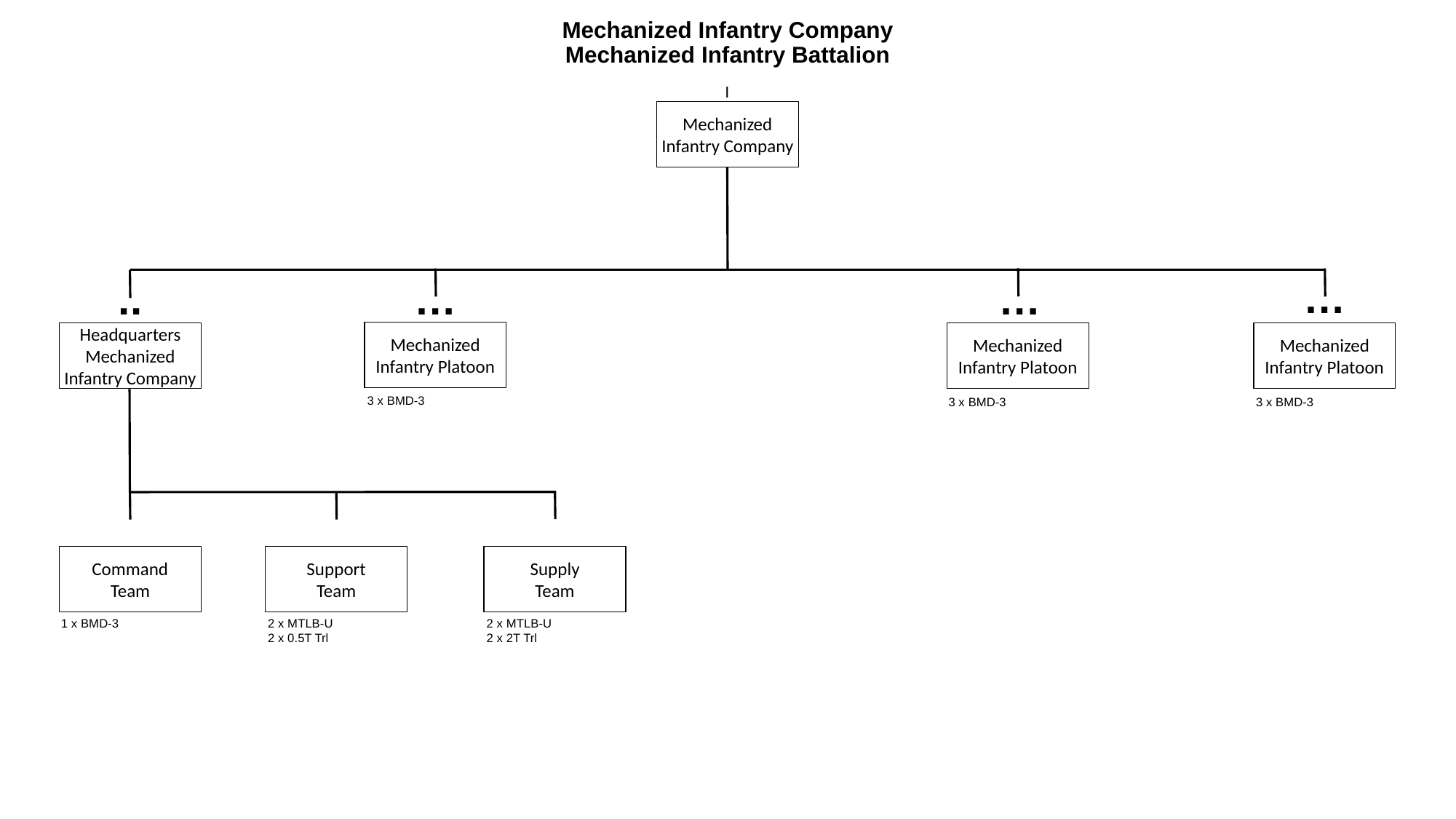

# Mechanized Infantry Company Mechanized Infantry Battalion
I
Mechanized Infantry Company
…
..
…
…
Mechanized Infantry Platoon
Headquarters Mechanized Infantry Company
Mechanized Infantry Platoon
Mechanized Infantry Platoon
3 x BMD-3
3 x BMD-3
3 x BMD-3
Command
Team
Support
Team
Supply
Team
1 x BMD-3
2 x MTLB-U
2 x 0.5T Trl
2 x MTLB-U
2 x 2T Trl